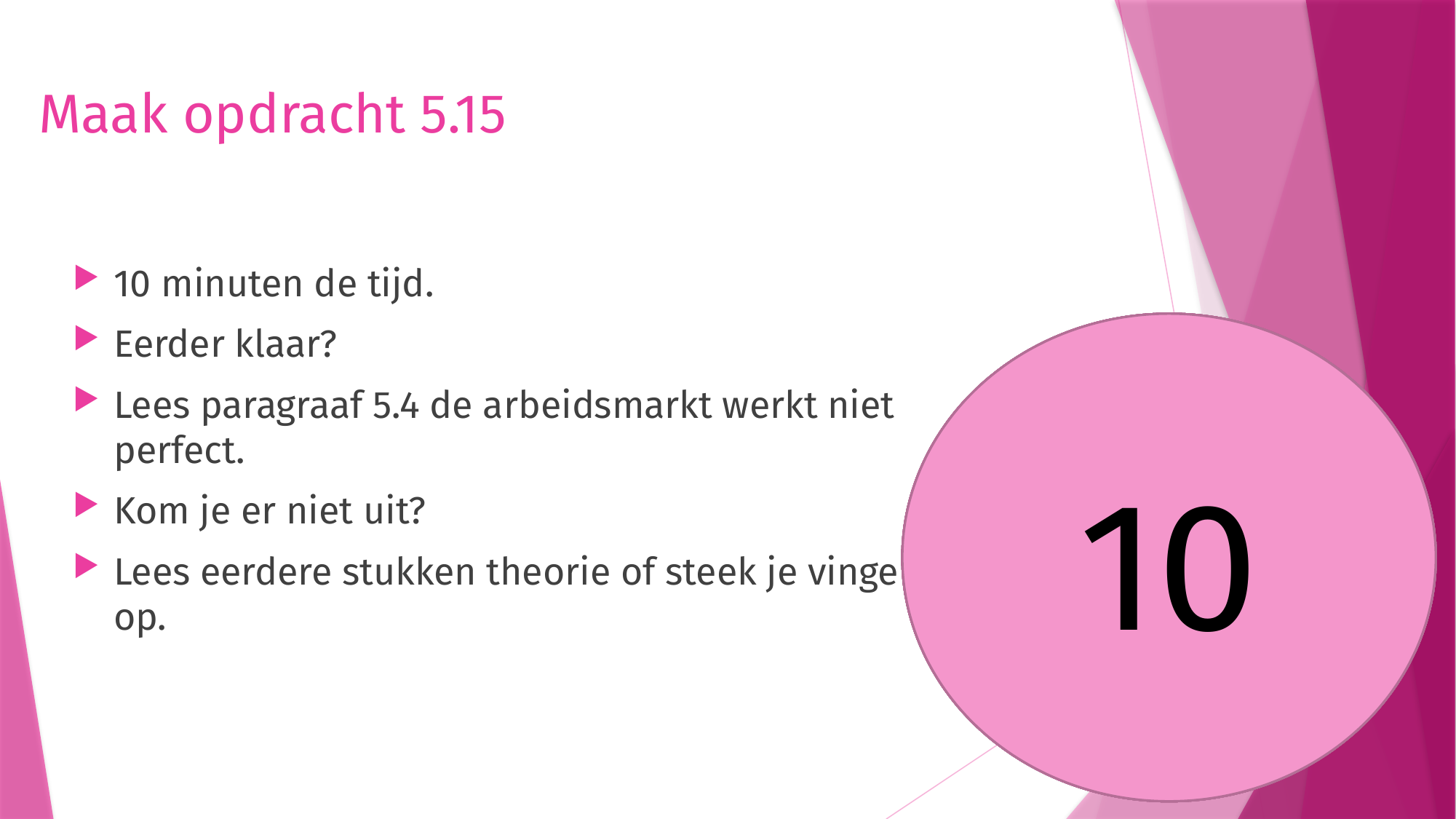

# Maak opdracht 5.15
10 minuten de tijd.
Eerder klaar?
Lees paragraaf 5.4 de arbeidsmarkt werkt niet perfect.
Kom je er niet uit?
Lees eerdere stukken theorie of steek je vinger op.
10
9
8
5
6
7
4
3
1
2